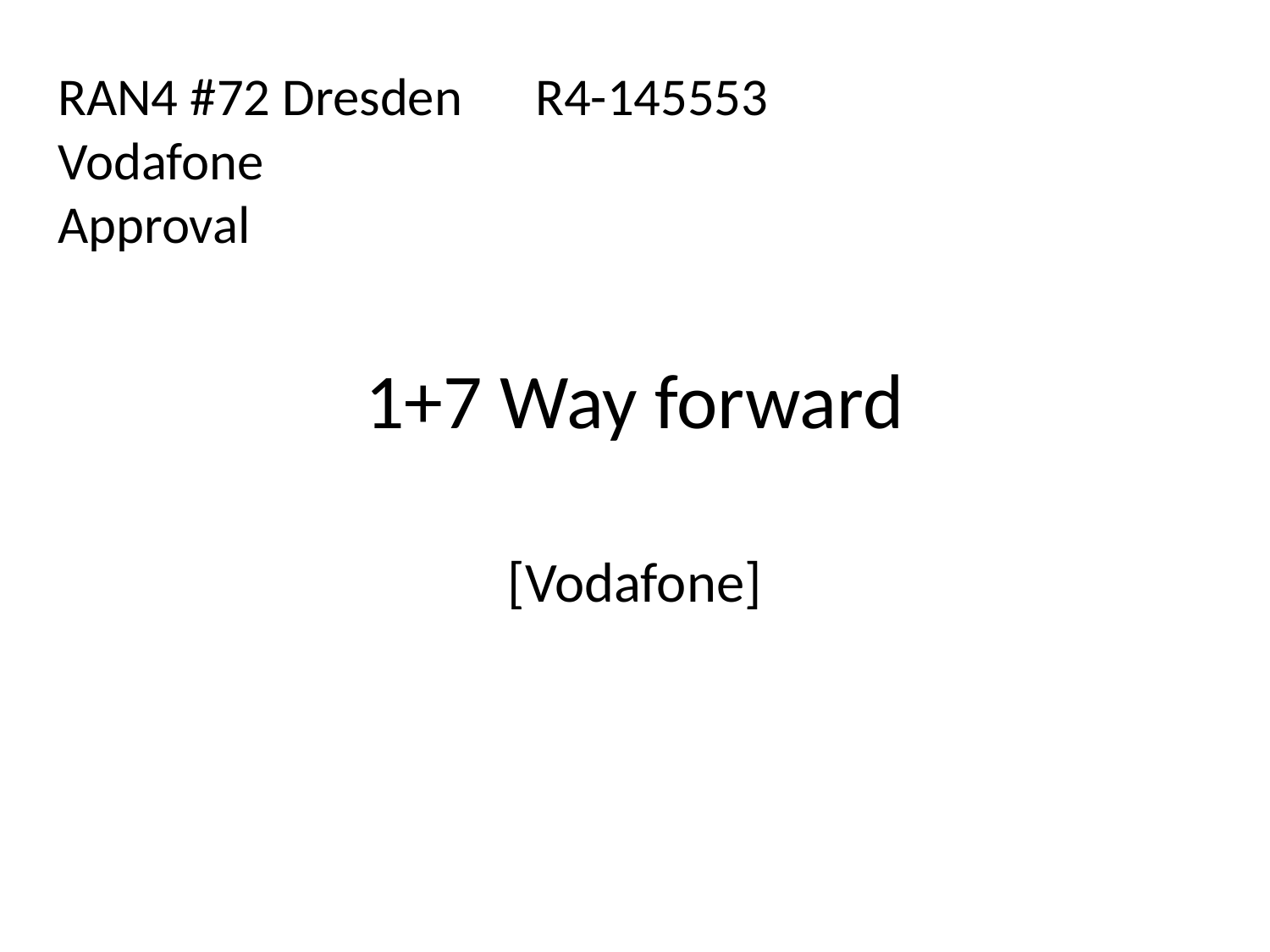

RAN4 #72 Dresden			R4-145553
Vodafone
Approval
# 1+7 Way forward
[Vodafone]